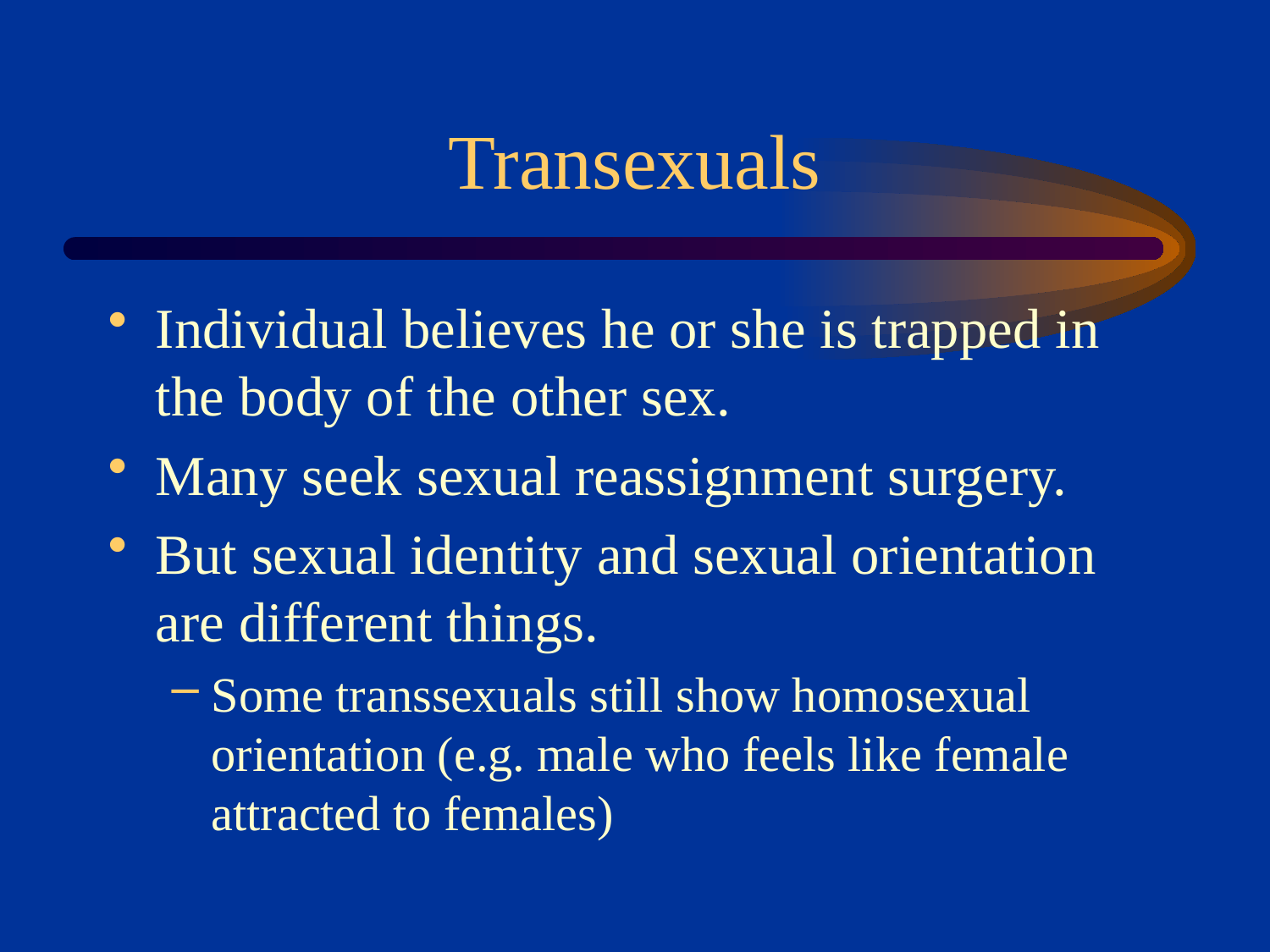

# Transexuals
Individual believes he or she is trapped in the body of the other sex.
Many seek sexual reassignment surgery.
But sexual identity and sexual orientation are different things.
Some transsexuals still show homosexual orientation (e.g. male who feels like female attracted to females)